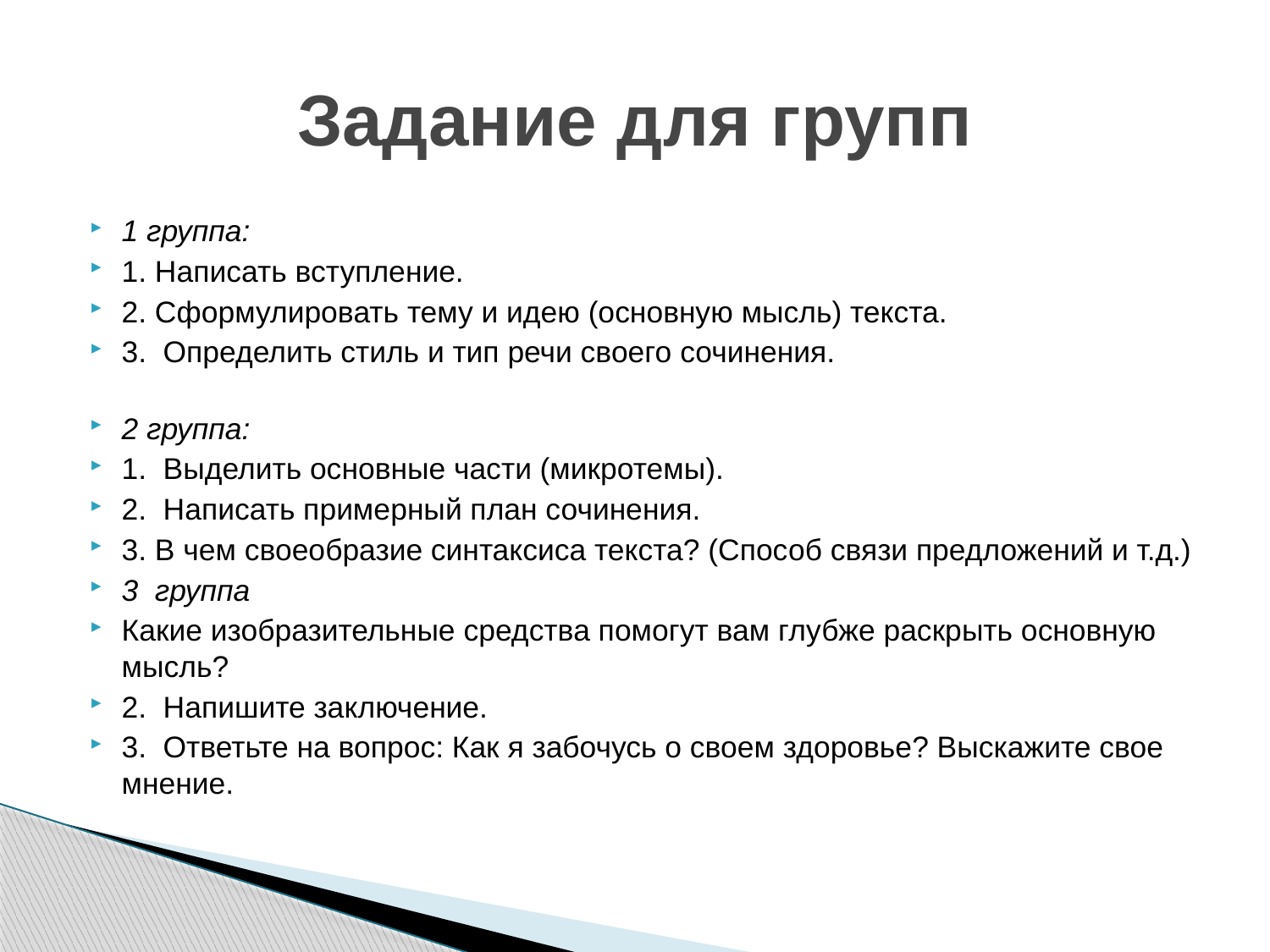

# Задание для групп
1 группа:
1. Написать вступление.
2. Сформулировать тему и идею (основную мысль) текста.
3.  Определить стиль и тип речи своего сочинения.
2 группа:
1.  Выделить основные части (микротемы).
2.  Написать примерный план сочинения.
3. В чем своеобразие синтаксиса текста? (Способ связи предложений и т.д.)
3  группа
Какие изобразительные средства помогут вам глубже раскрыть основную мысль?
2.  Напишите заключение.
3.  Ответьте на вопрос: Как я забочусь о своем здоровье? Выскажите свое мнение.